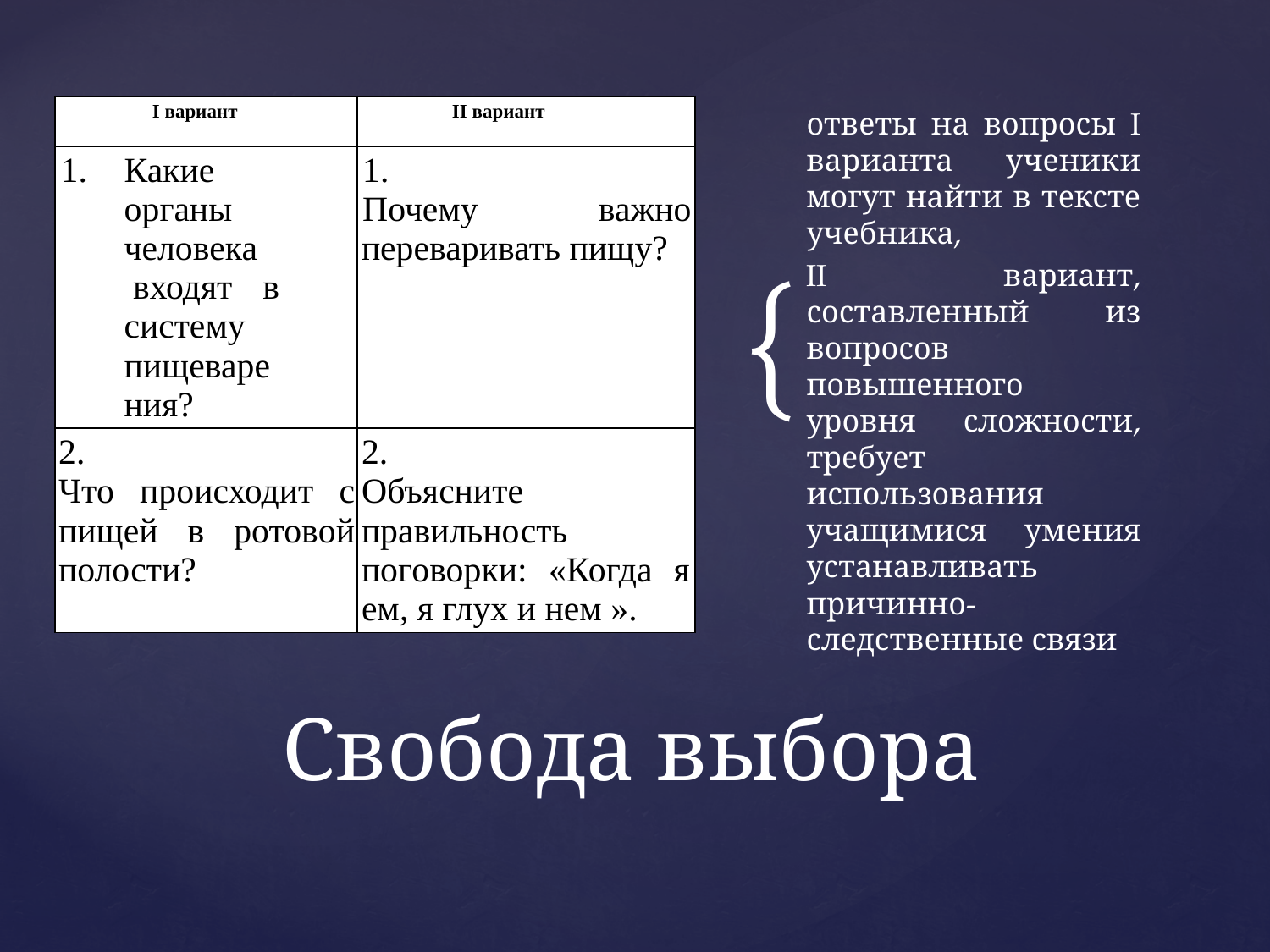

ответы на вопросы I варианта ученики могут найти в тексте учебника,
II вариант, составленный из вопросов повышенного уровня сложности, требует использования учащимися умения устанавливать причинно-следственные связи
| I вариант | II вариант |
| --- | --- |
| Какие органы человека  входят в систему пищеварения? | 1. Почему важно переваривать пищу? |
| 2. Что происходит с пищей в ротовой полости? | 2. Объясните правильность поговорки: «Когда я ем, я глух и нем ». |

# Свобода выбора